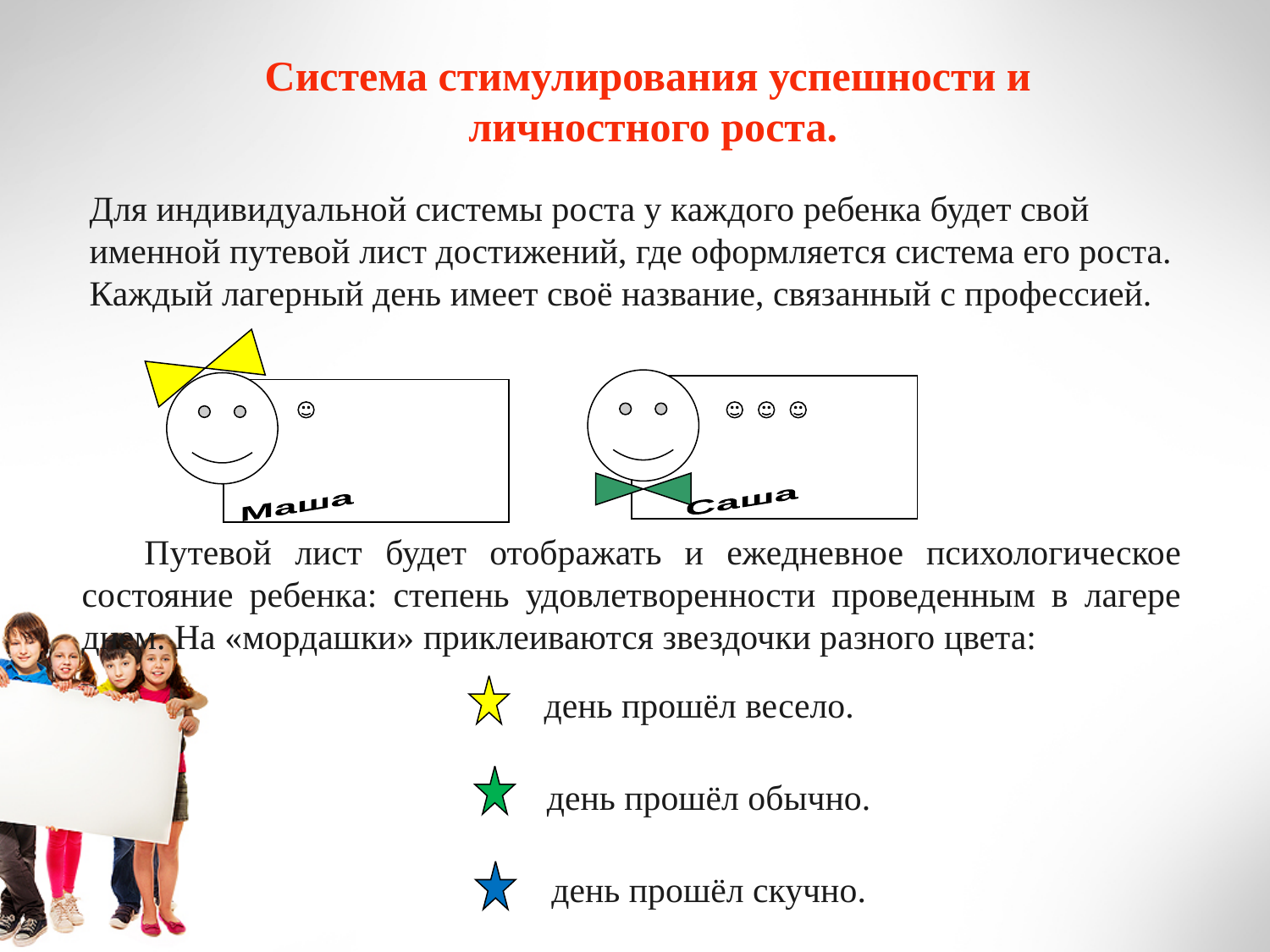

Система стимулирования успешности и
личностного роста.

Для индивидуальной системы роста у каждого ребенка будет свой  именной путевой лист достижений, где оформляется система его роста. Каждый лагерный день имеет своё название, связанный с профессией.

Саша
Маша
Путевой лист будет отображать и ежедневное психологическое состояние ребенка: степень удовлетворенности проведенным в лагере днем. На «мордашки» приклеиваются звездочки разного цвета:

день прошёл весело.

день прошёл обычно.

день прошёл скучно.